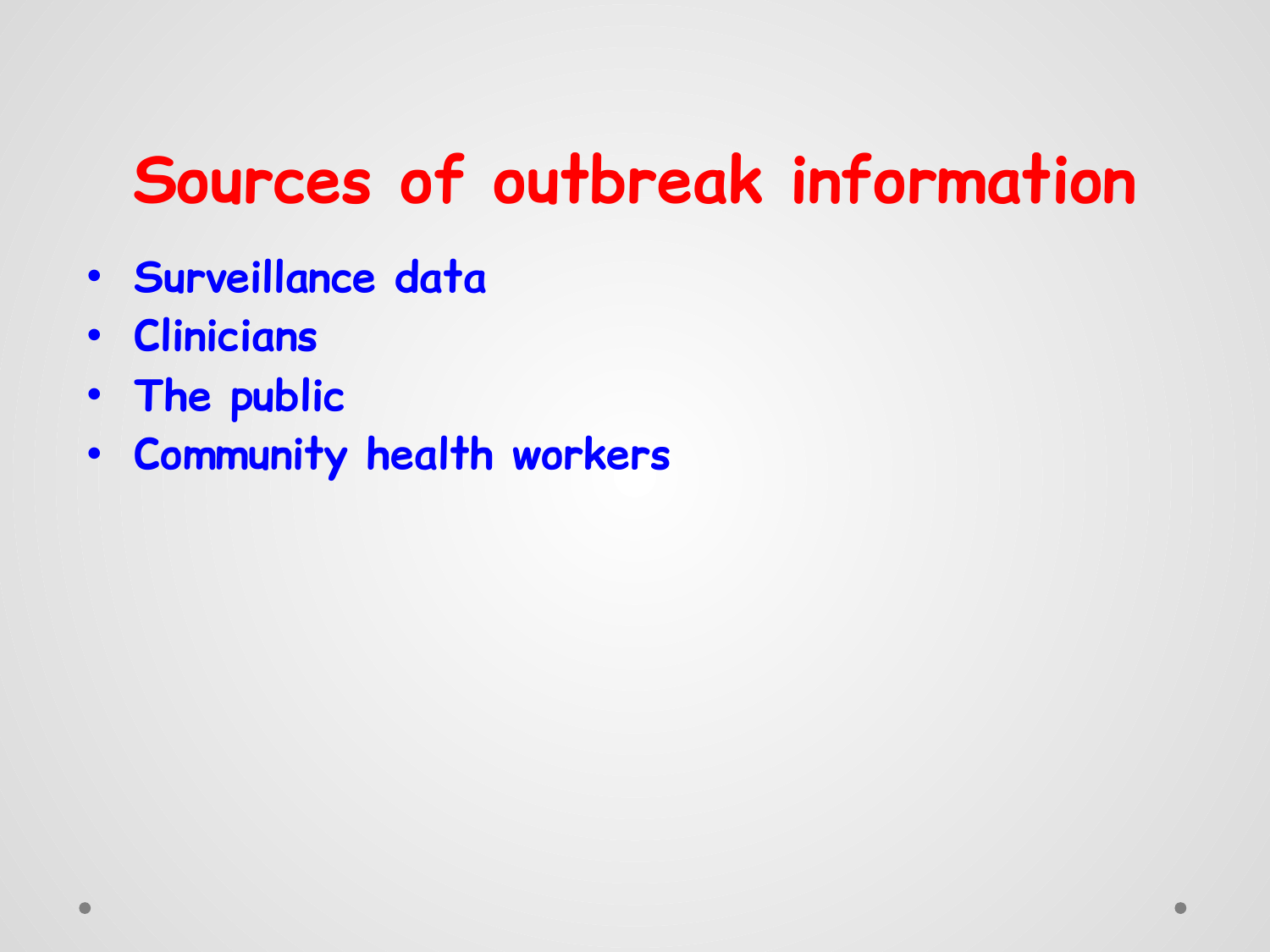

# Sources of outbreak information
Surveillance data
Clinicians
The public
Community health workers